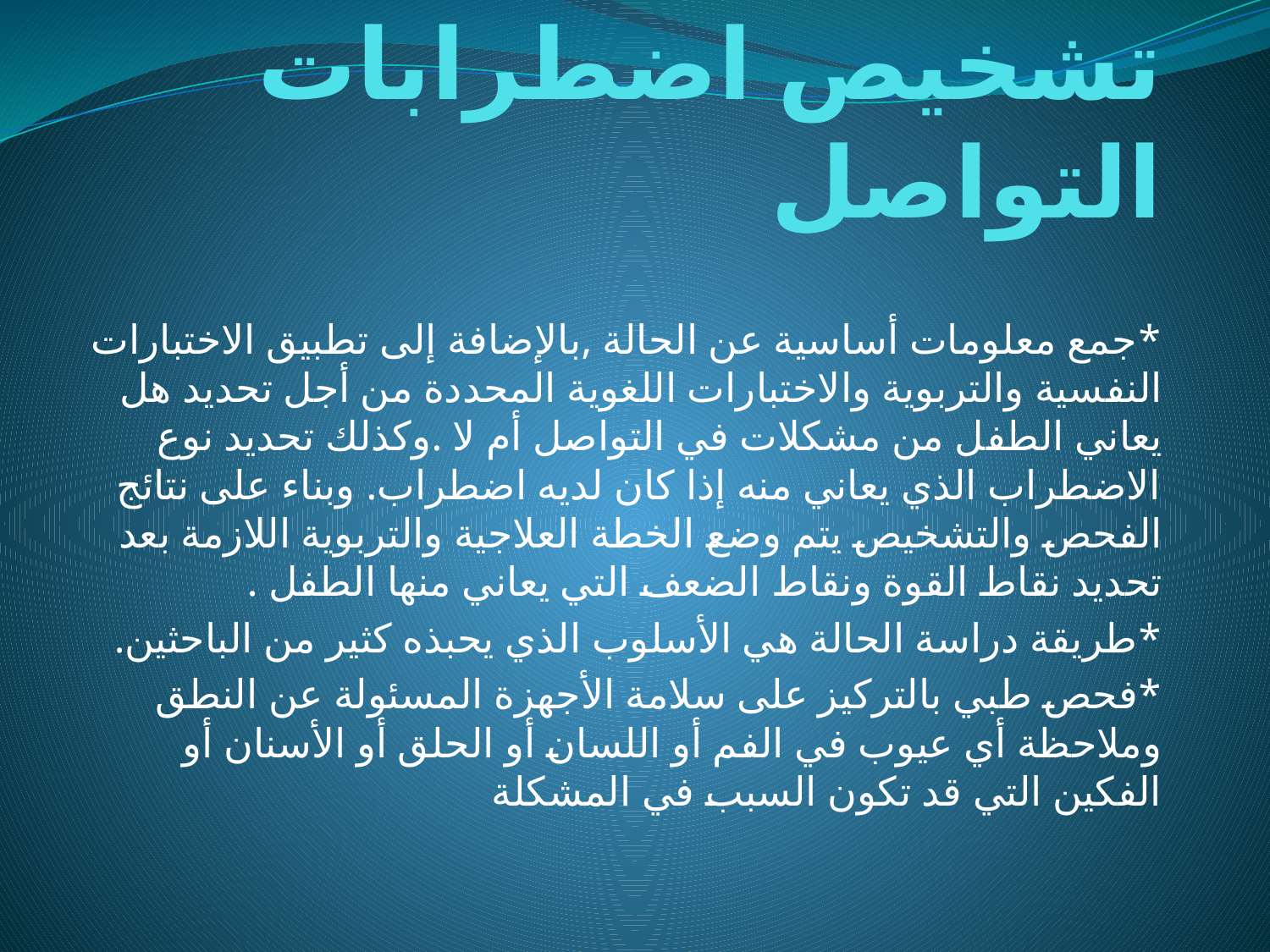

# تشخيص اضطرابات التواصل
*جمع معلومات أساسية عن الحالة ,بالإضافة إلى تطبيق الاختبارات النفسية والتربوية والاختبارات اللغوية المحددة من أجل تحديد هل يعاني الطفل من مشكلات في التواصل أم لا .وكذلك تحديد نوع الاضطراب الذي يعاني منه إذا كان لديه اضطراب. وبناء على نتائج الفحص والتشخيص يتم وضع الخطة العلاجية والتربوية اللازمة بعد تحديد نقاط القوة ونقاط الضعف التي يعاني منها الطفل .
*طريقة دراسة الحالة هي الأسلوب الذي يحبذه كثير من الباحثين.
*فحص طبي بالتركيز على سلامة الأجهزة المسئولة عن النطق وملاحظة أي عيوب في الفم أو اللسان أو الحلق أو الأسنان أو الفكين التي قد تكون السبب في المشكلة